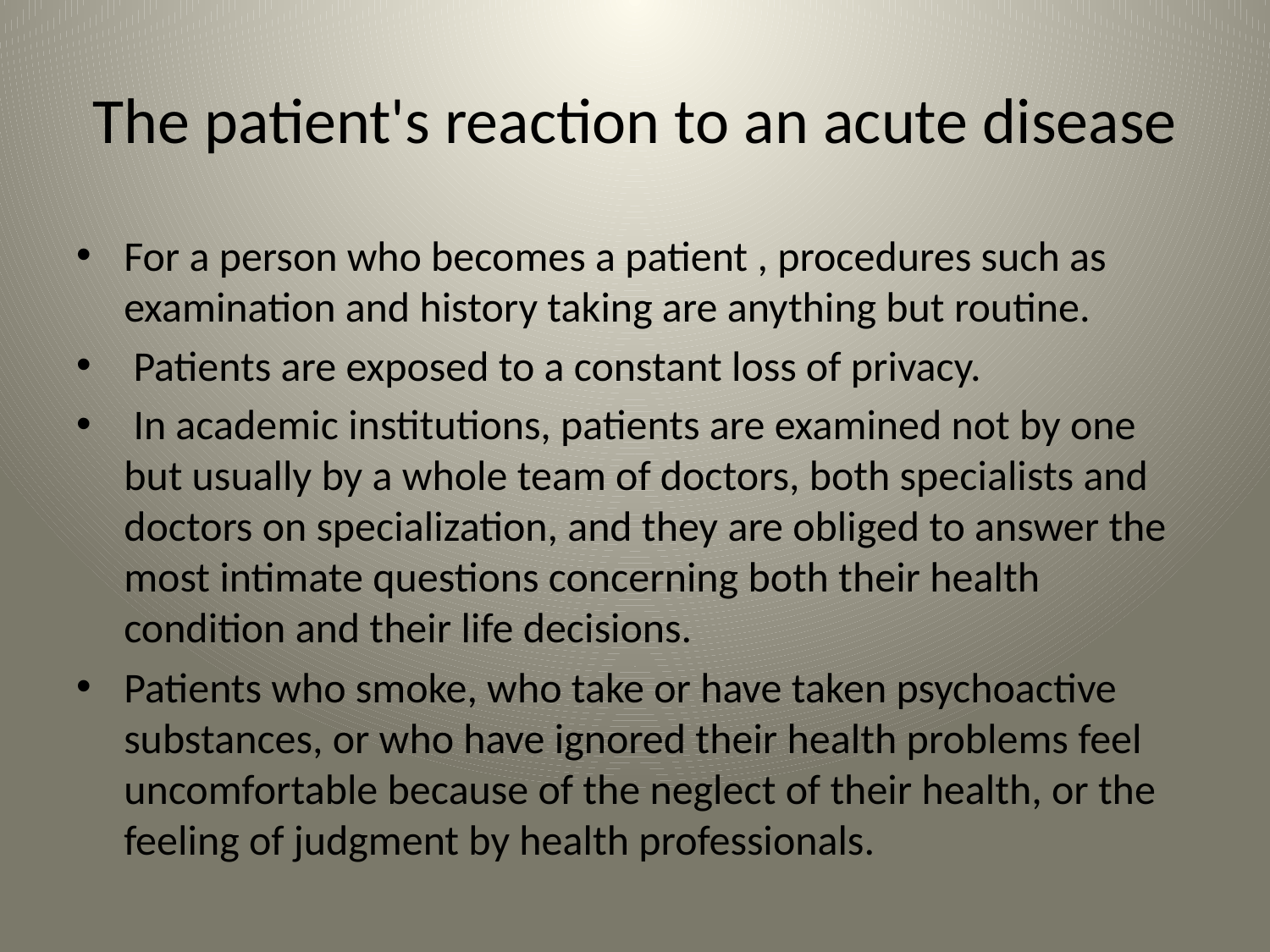

# The patient's reaction to an acute disease
For a person who becomes a patient , procedures such as examination and history taking are anything but routine.
 Patients are exposed to a constant loss of privacy.
 In academic institutions, patients are examined not by one but usually by a whole team of doctors, both specialists and doctors on specialization, and they are obliged to answer the most intimate questions concerning both their health condition and their life decisions.
Patients who smoke, who take or have taken psychoactive substances, or who have ignored their health problems feel uncomfortable because of the neglect of their health, or the feeling of judgment by health professionals.